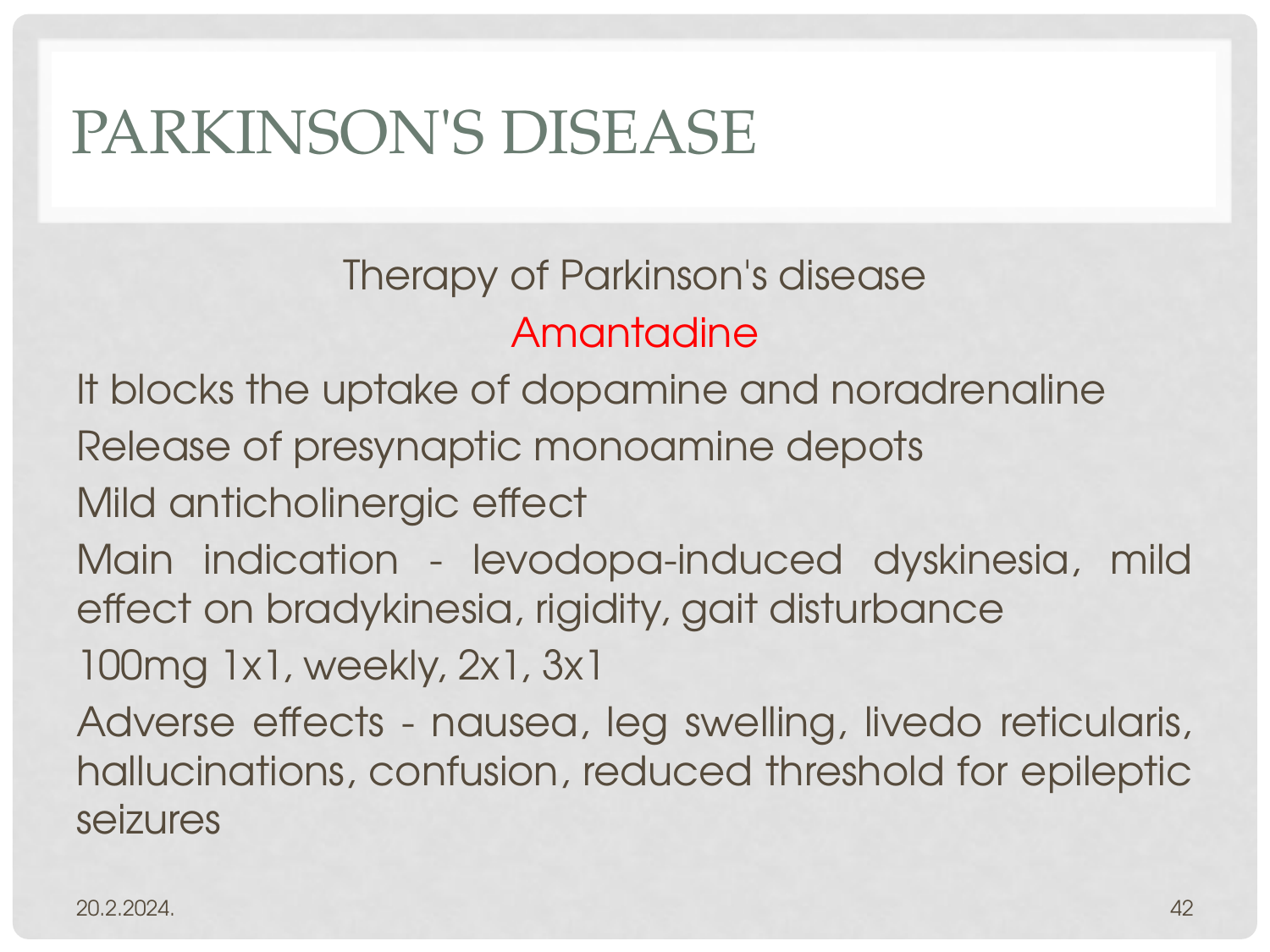

# PARKINSON'S DISEASE
Therapy of Parkinson's disease
Amantadine
It blocks the uptake of dopamine and noradrenaline
Release of presynaptic monoamine depots
Mild anticholinergic effect
Main indication - levodopa-induced dyskinesia, mild effect on bradykinesia, rigidity, gait disturbance
100mg 1x1, weekly, 2x1, 3x1
Adverse effects - nausea, leg swelling, livedo reticularis, hallucinations, confusion, reduced threshold for epileptic seizures
20.2.2024.
42